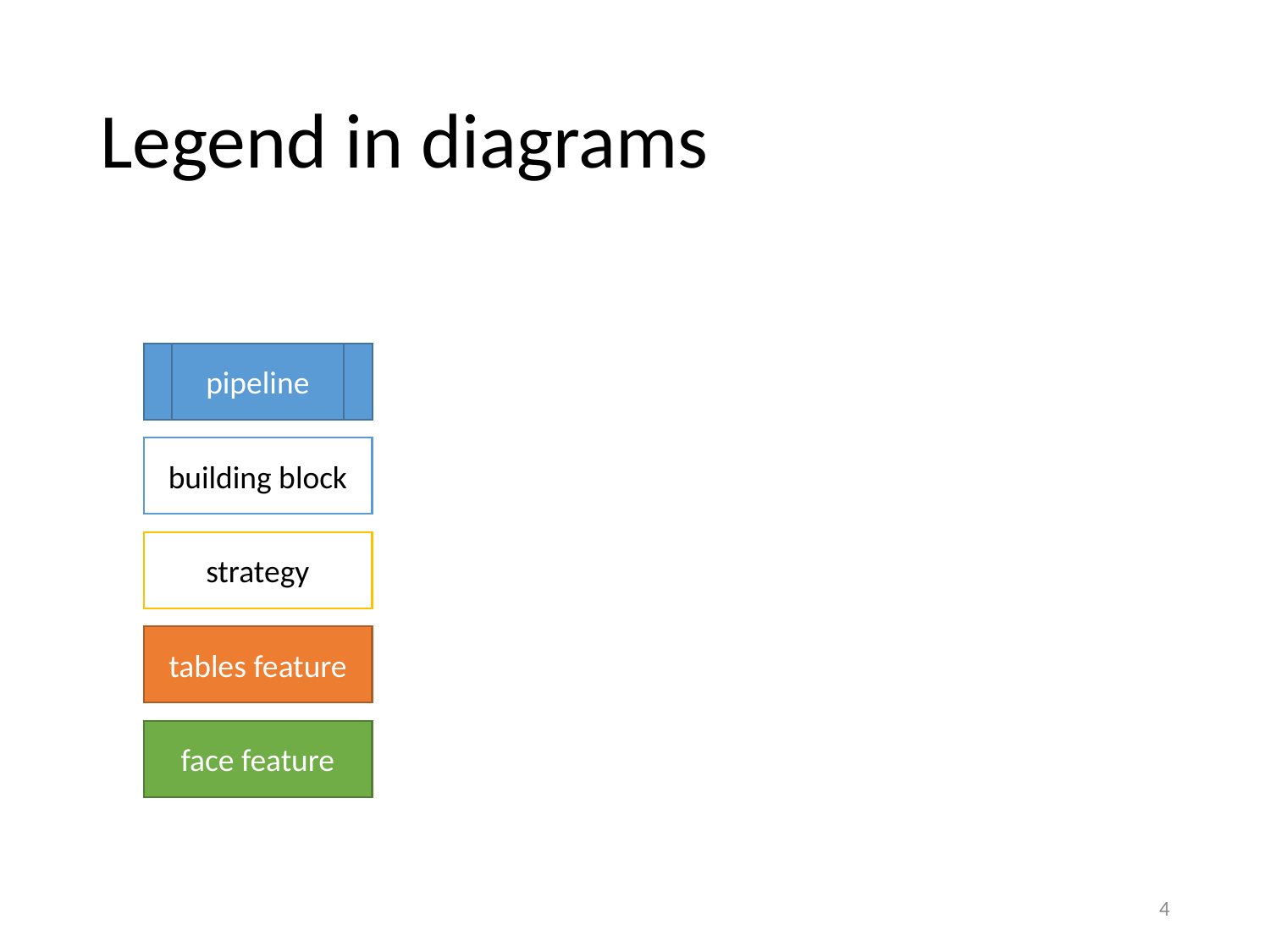

# Legend in diagrams
pipeline
building block
strategy
tables feature
face feature
4